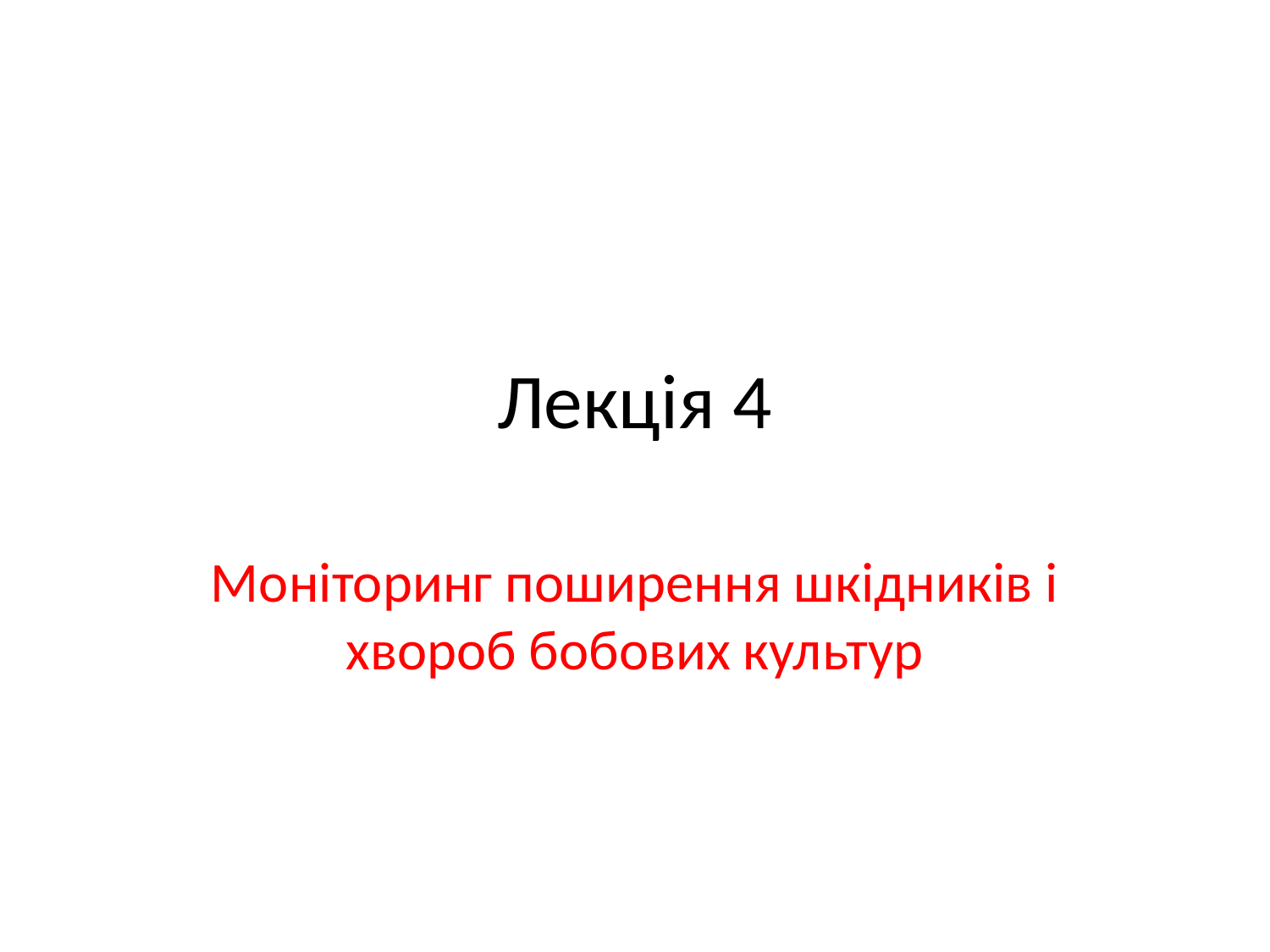

# Лекція 4
Моніторинг поширення шкідників і хвороб бобових культур